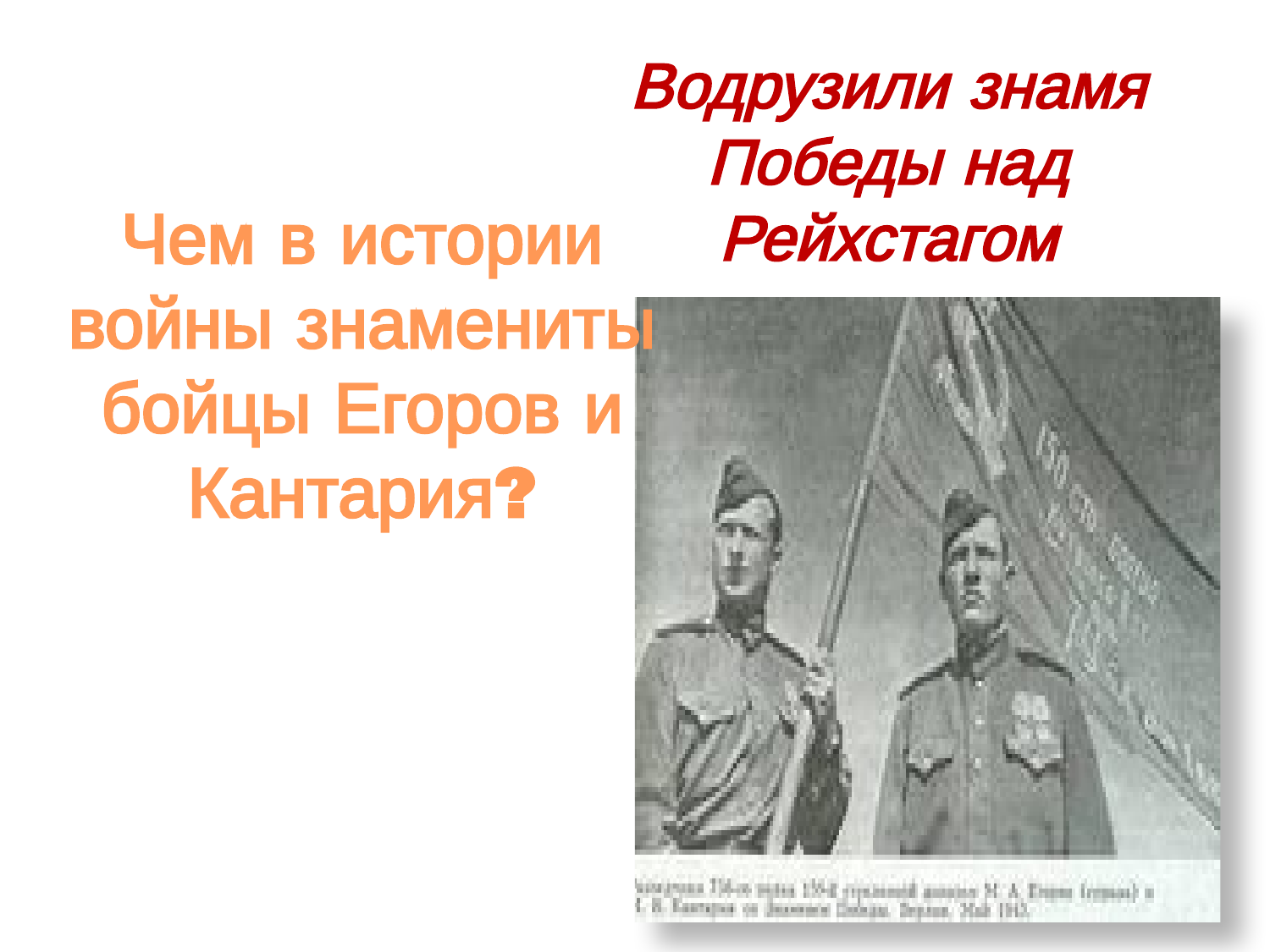

Водрузили знамя Победы над Рейхстагом
Чем в истории войны знамениты бойцы Егоров и Кантария?